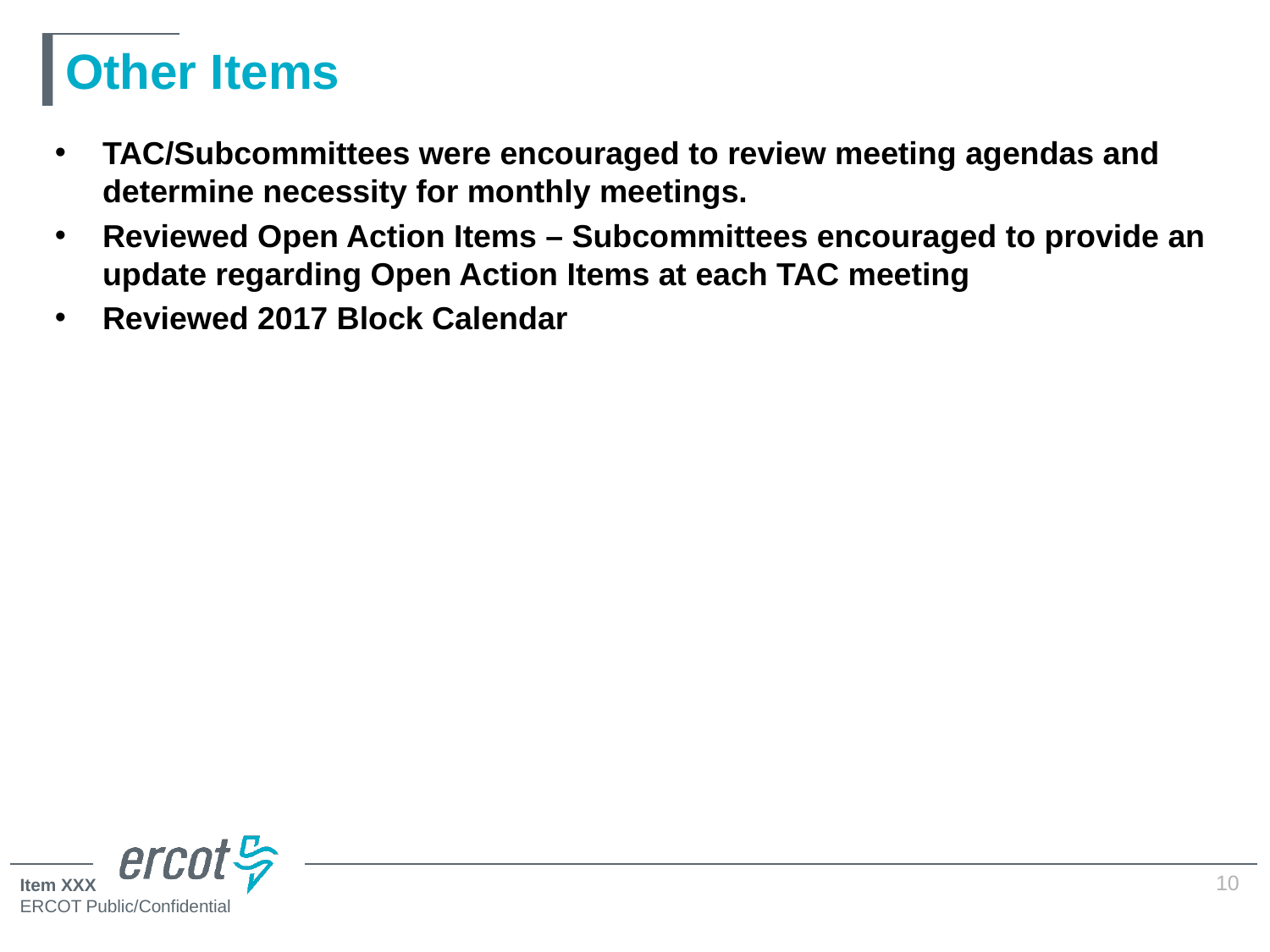

# Other Items
TAC/Subcommittees were encouraged to review meeting agendas and determine necessity for monthly meetings.
Reviewed Open Action Items – Subcommittees encouraged to provide an update regarding Open Action Items at each TAC meeting
Reviewed 2017 Block Calendar

10